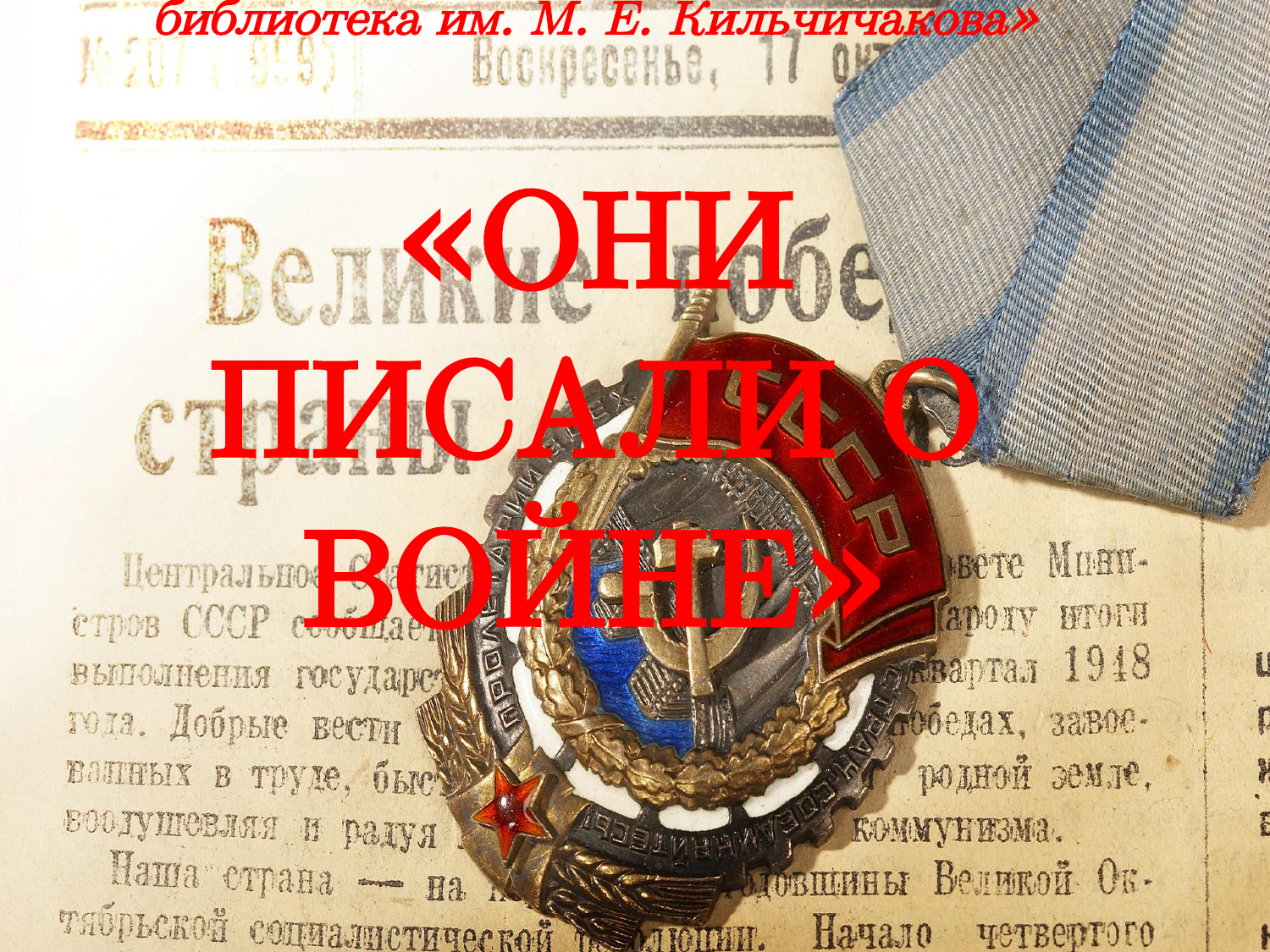

# МБУК «Центральная районная библиотека им. М. Е. Кильчичакова» «ОНИ ПИСАЛИ О ВОЙНЕ» Аскиз 2015